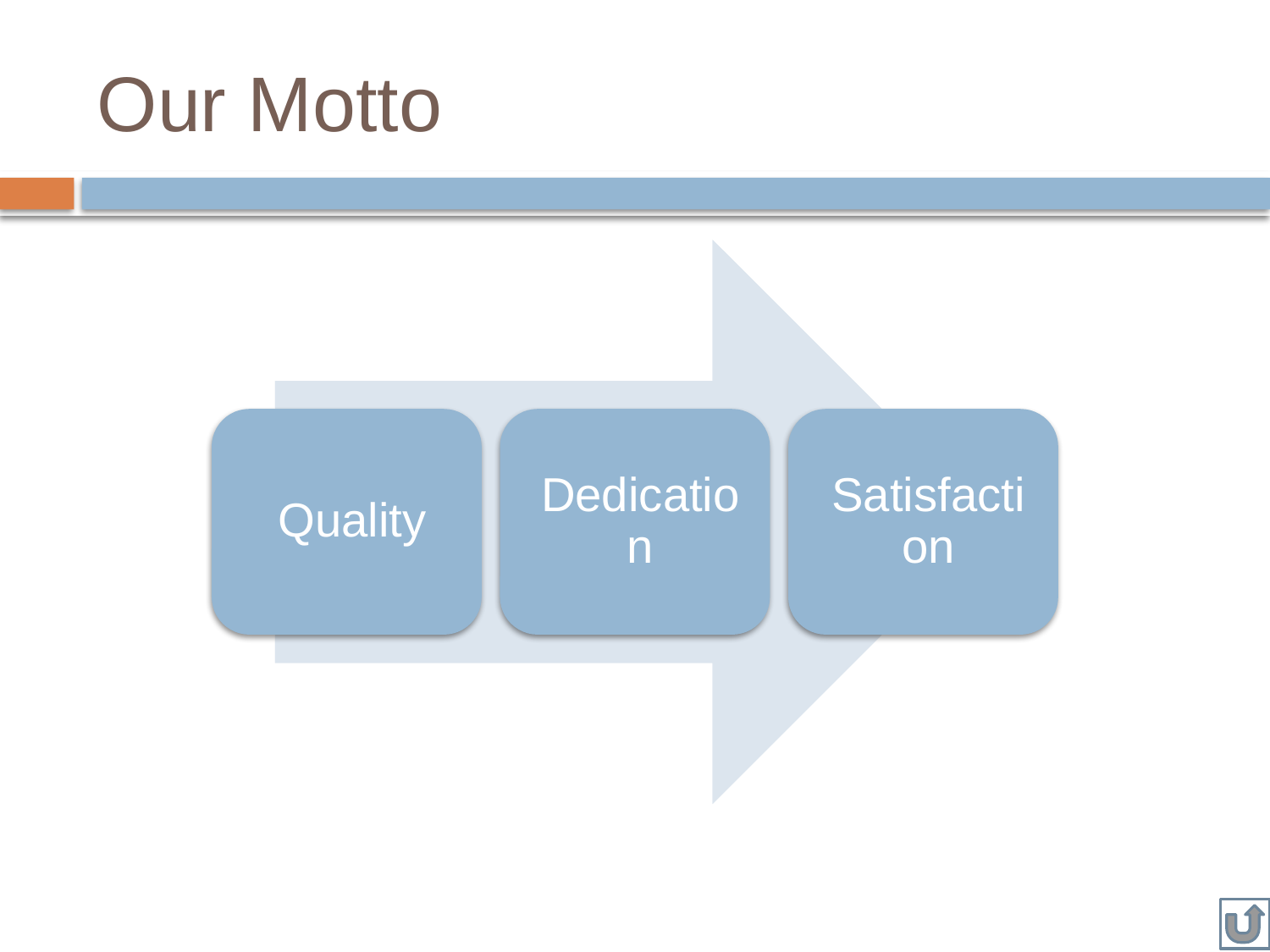

# Our Motto
Quality
Dedication
Satisfaction
Quality
Dedication
Satisfaction